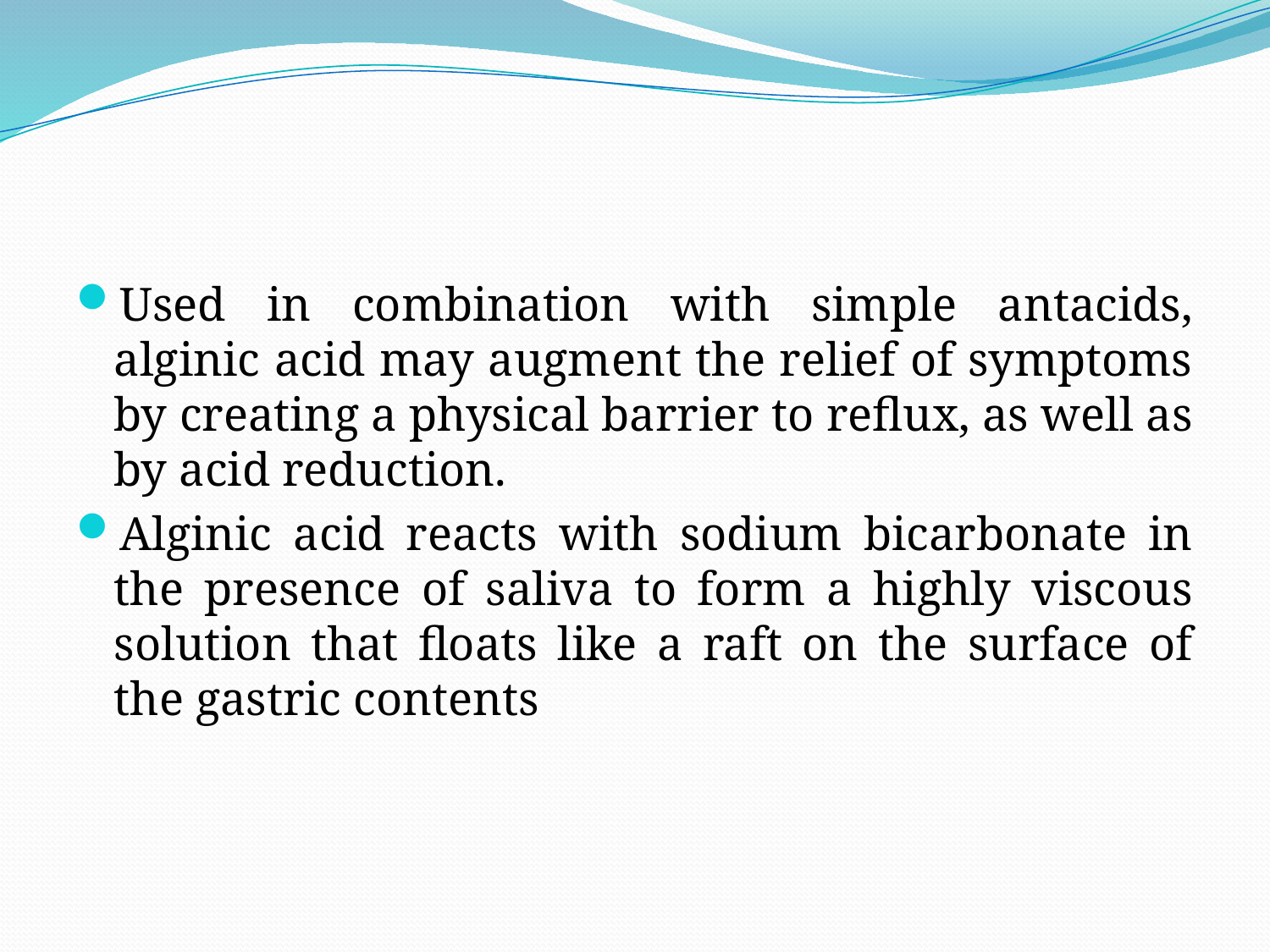

#
Used in combination with simple antacids, alginic acid may augment the relief of symptoms by creating a physical barrier to reflux, as well as by acid reduction.
Alginic acid reacts with sodium bicarbonate in the presence of saliva to form a highly viscous solution that floats like a raft on the surface of the gastric contents